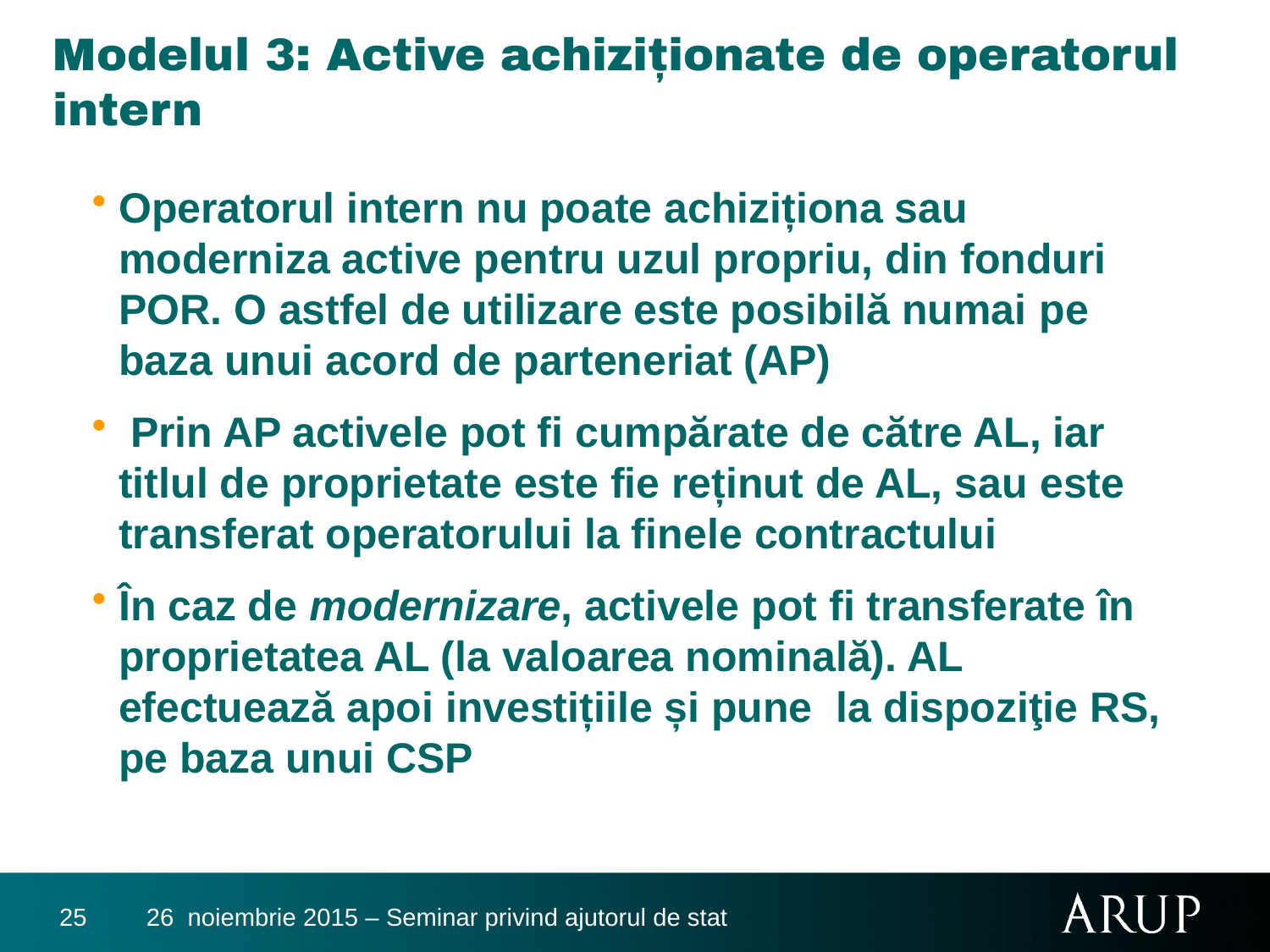

# Modelul 3: Active achiziţionate de operatorul intern
Operatorul intern nu poate achiziționa sau moderniza active pentru uzul propriu, din fonduri POR. O astfel de utilizare este posibilă numai pe baza unui acord de parteneriat (AP)
 Prin AP activele pot fi cumpărate de către AL, iar titlul de proprietate este fie reținut de AL, sau este transferat operatorului la finele contractului
În caz de modernizare, activele pot fi transferate în proprietatea AL (la valoarea nominală). AL efectuează apoi investițiile și pune  la dispoziţie RS, pe baza unui CSP
25
26  noiembrie 2015 – Seminar privind ajutorul de stat